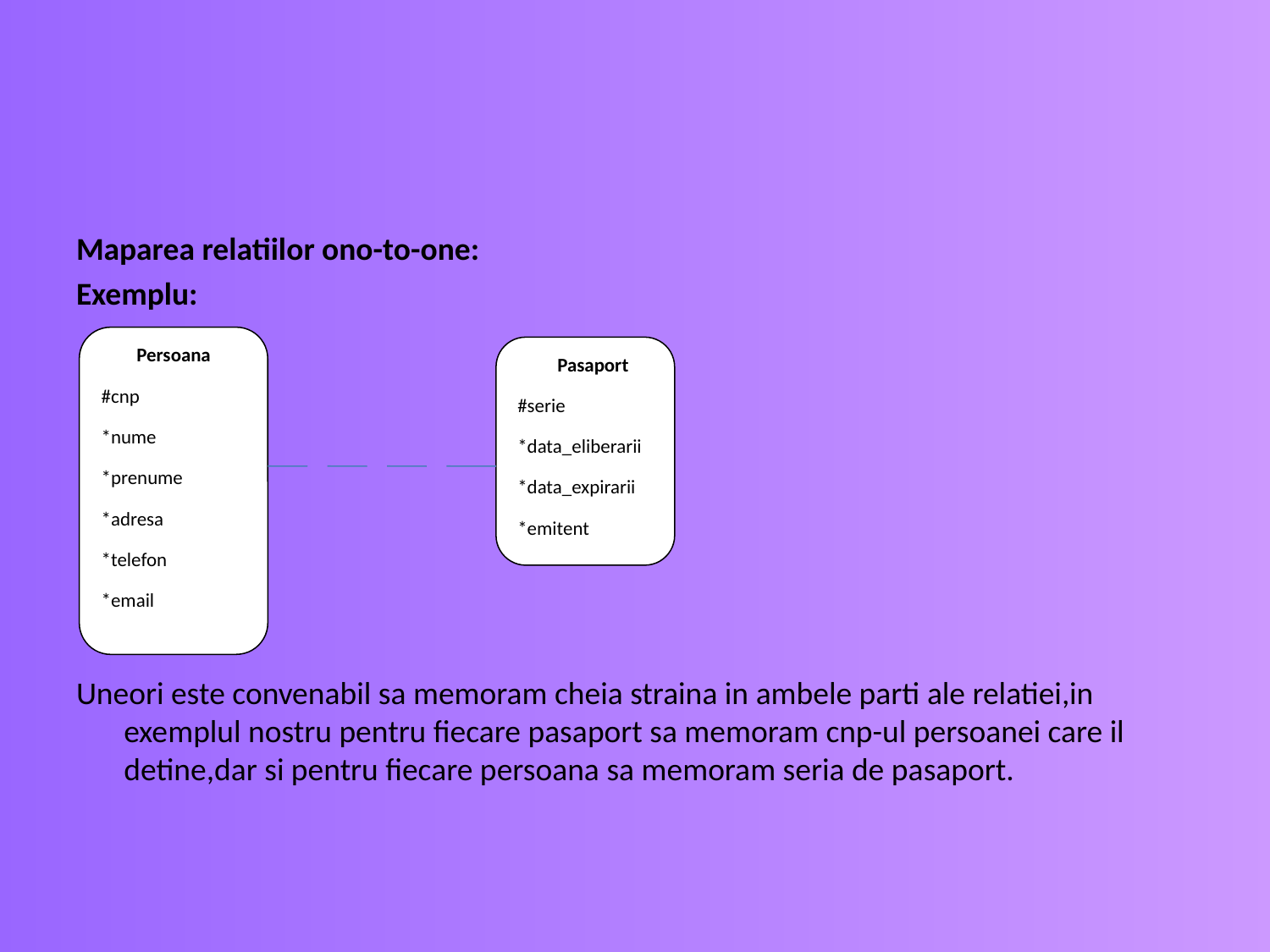

#
Maparea relatiilor ono-to-one:
Exemplu:

Uneori este convenabil sa memoram cheia straina in ambele parti ale relatiei,in exemplul nostru pentru fiecare pasaport sa memoram cnp-ul persoanei care il detine,dar si pentru fiecare persoana sa memoram seria de pasaport.
        Persoana
#cnp
*nume
*prenume
*adresa
*telefon
*email
         Pasaport
#serie
*data_eliberarii
*data_expirarii
*emitent